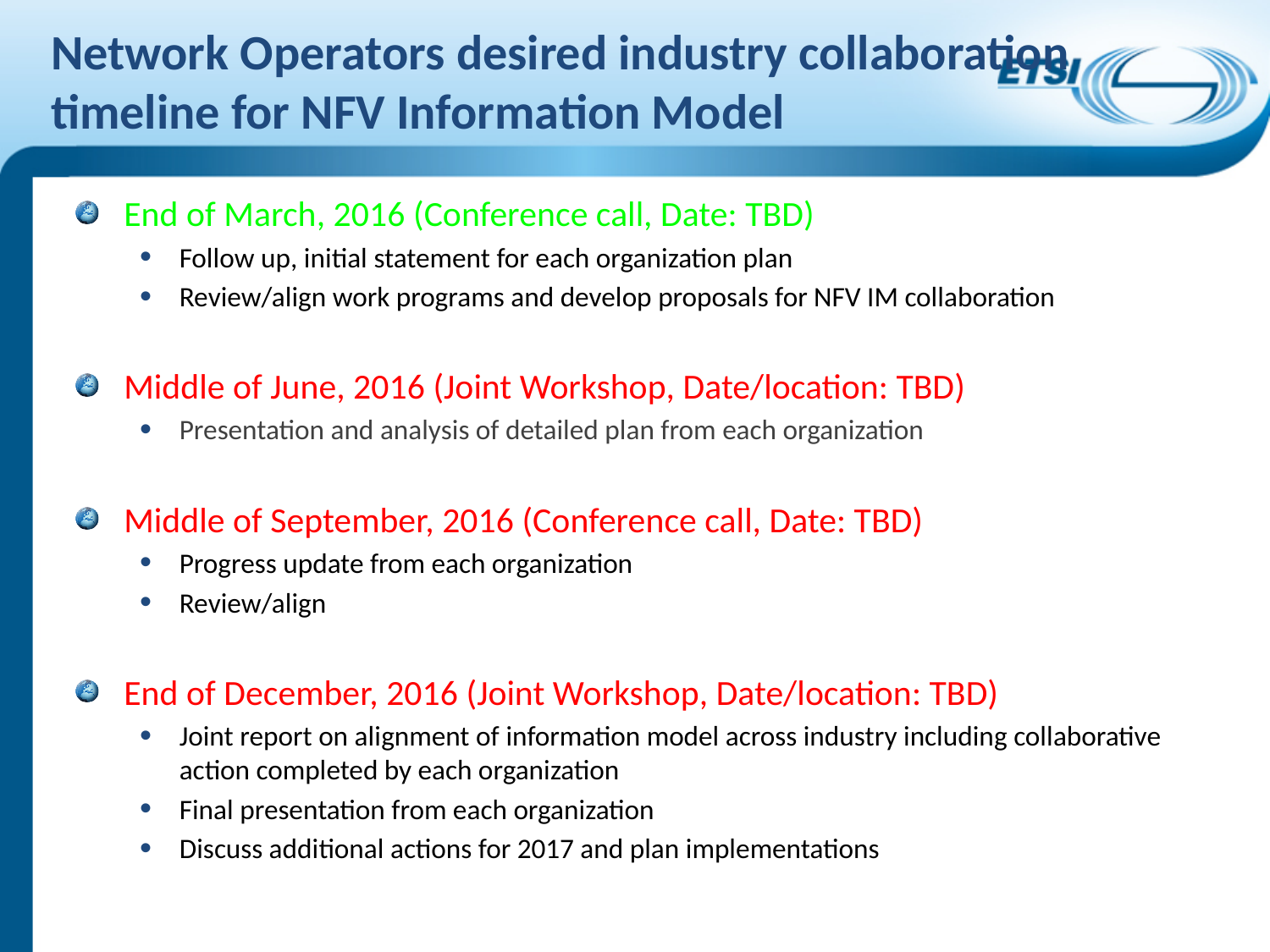

Network Operators desired industry collaboration timeline for NFV Information Model
End of March, 2016 (Conference call, Date: TBD)
Follow up, initial statement for each organization plan
Review/align work programs and develop proposals for NFV IM collaboration

Middle of June, 2016 (Joint Workshop, Date/location: TBD)
Presentation and analysis of detailed plan from each organization

Middle of September, 2016 (Conference call, Date: TBD)
Progress update from each organization
Review/align

End of December, 2016 (Joint Workshop, Date/location: TBD)
Joint report on alignment of information model across industry including collaborative action completed by each organization
Final presentation from each organization
Discuss additional actions for 2017 and plan implementations